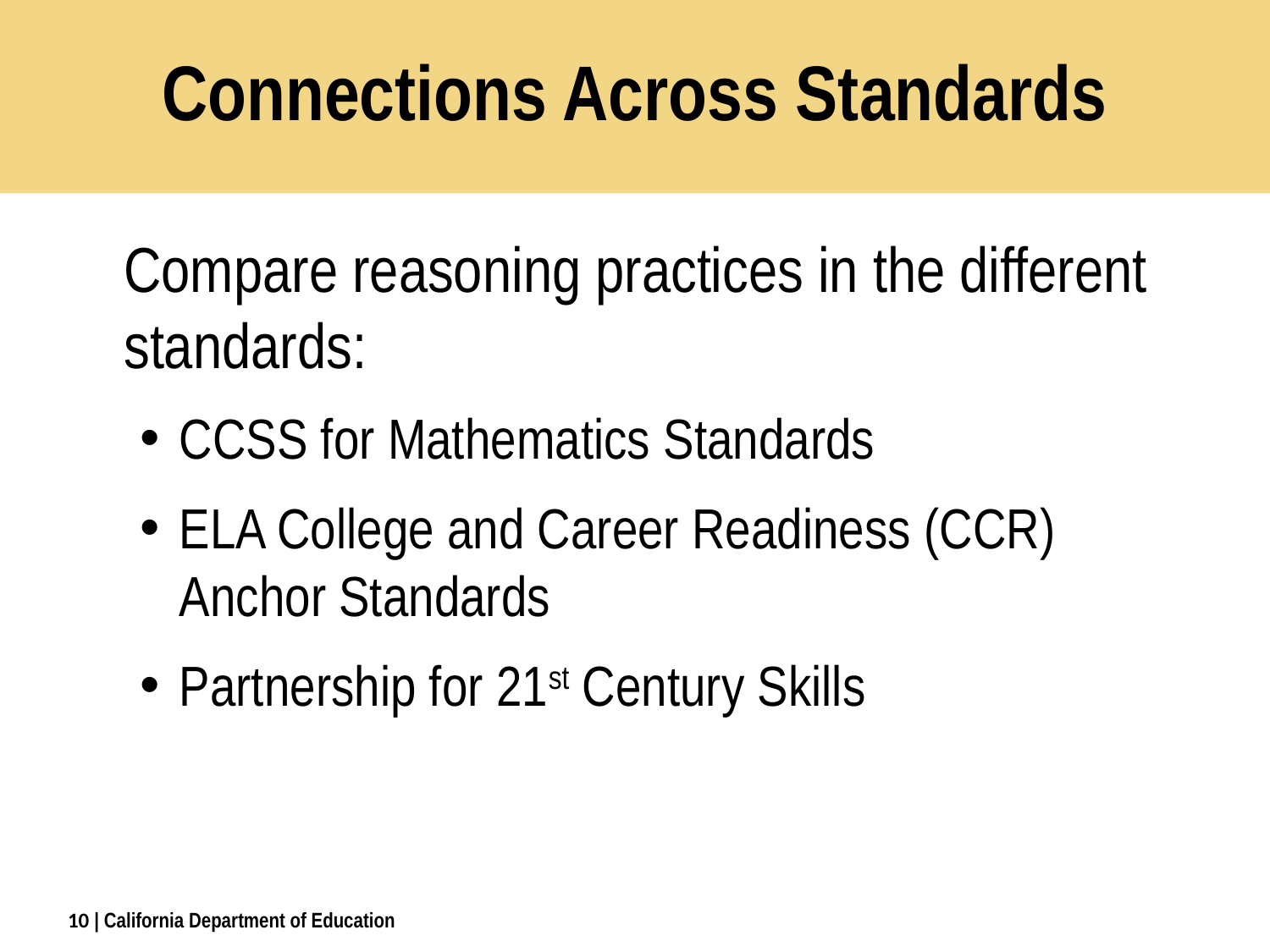

# Connections Across Standards
	Compare reasoning practices in the different standards:
CCSS for Mathematics Standards
ELA College and Career Readiness (CCR) Anchor Standards
Partnership for 21st Century Skills
10
| California Department of Education